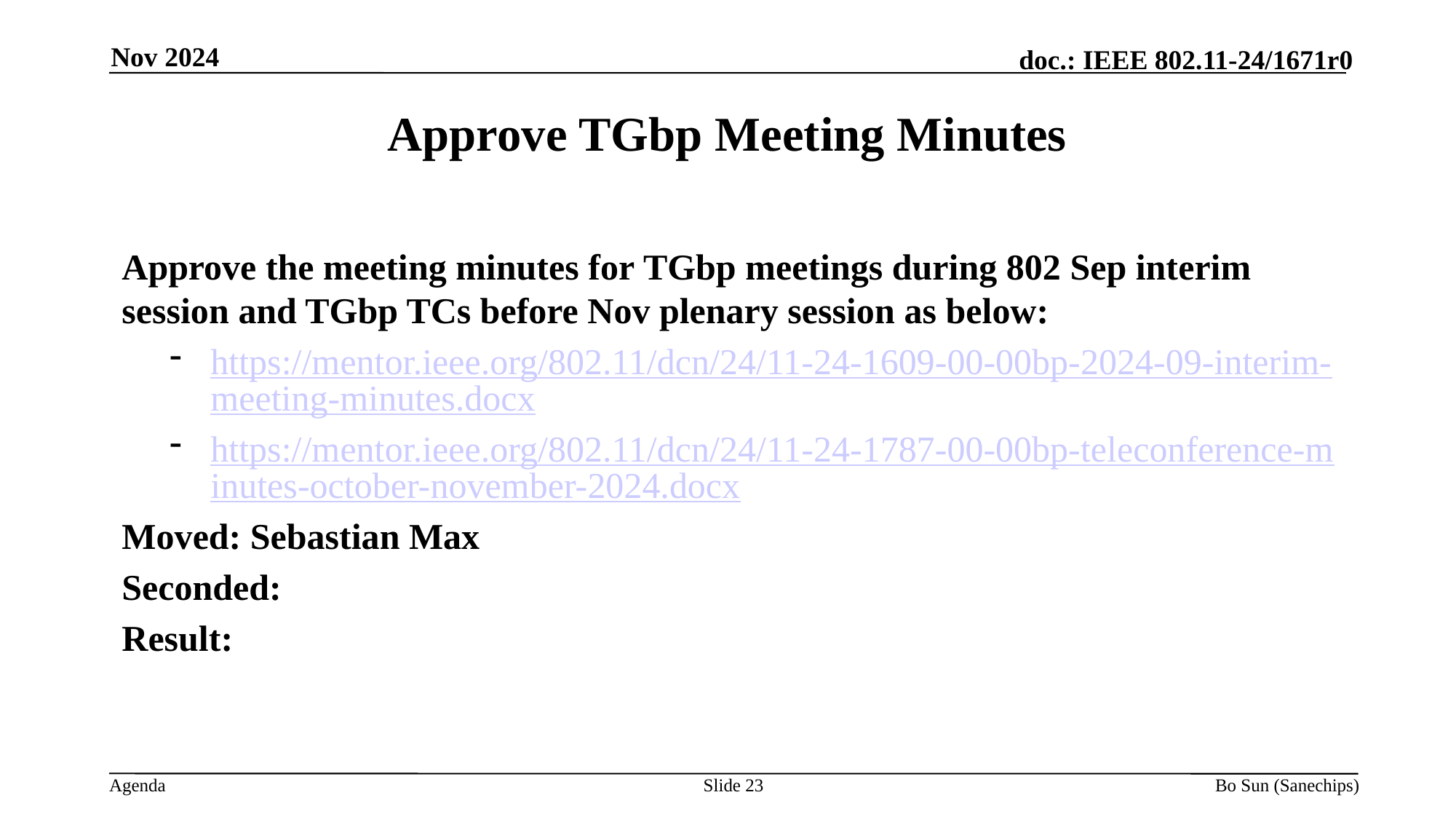

Nov 2024
Approve TGbp Meeting Minutes
Approve the meeting minutes for TGbp meetings during 802 Sep interim session and TGbp TCs before Nov plenary session as below:
https://mentor.ieee.org/802.11/dcn/24/11-24-1609-00-00bp-2024-09-interim-meeting-minutes.docx
https://mentor.ieee.org/802.11/dcn/24/11-24-1787-00-00bp-teleconference-minutes-october-november-2024.docx
Moved: Sebastian Max
Seconded:
Result:
Slide 23
Bo Sun (Sanechips)